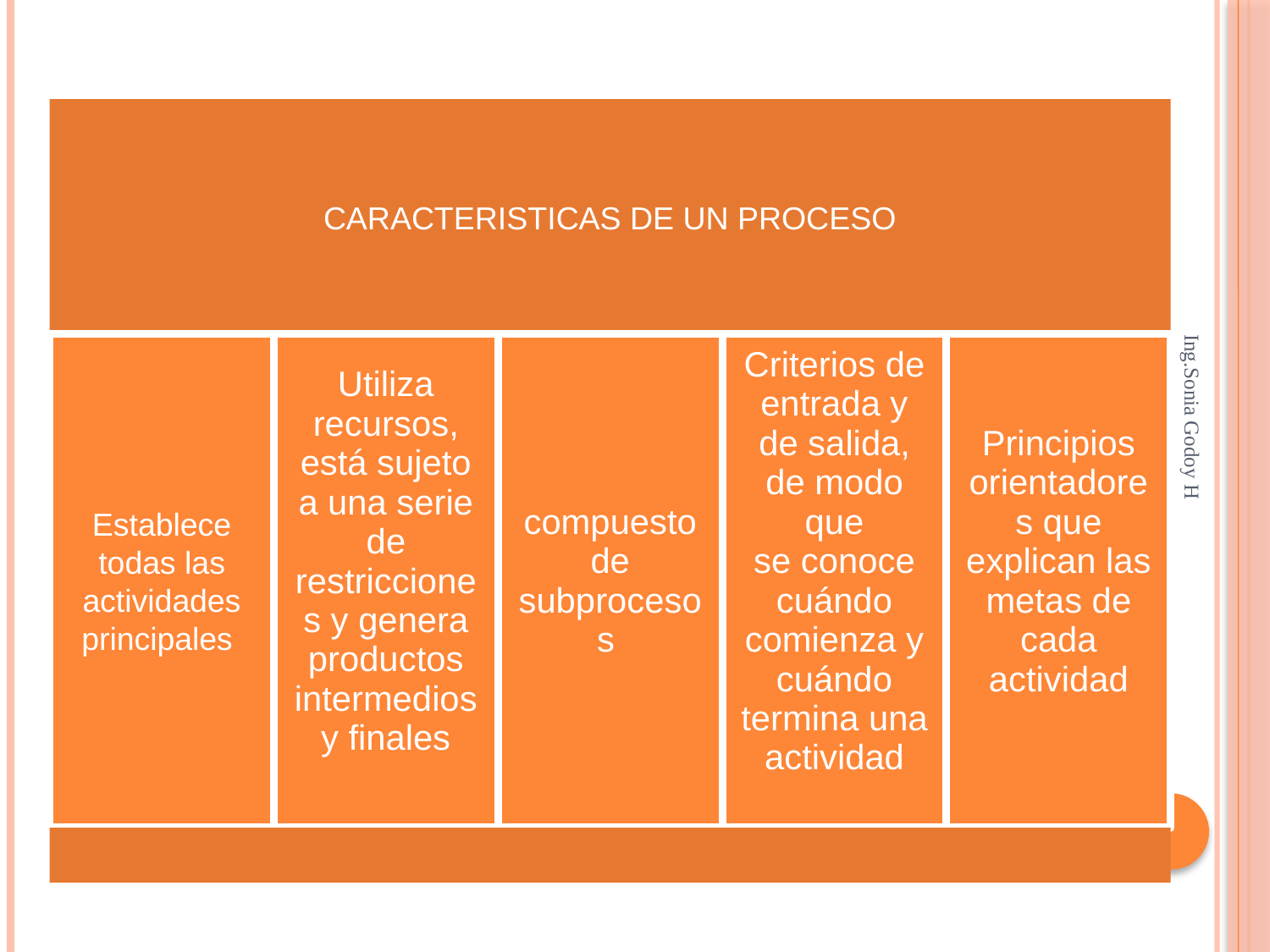

CARACTERISTICAS DE UN PROCESO
Establece todas las actividades principales
Utiliza recursos, está sujeto a una serie de restricciones y genera
productos intermedios y finales
Principios orientadores que explican las
metas de cada actividad
compuesto de subprocesos
Criterios de entrada y de salida, de modo que
se conoce cuándo comienza y cuándo termina una actividad
Ing.Sonia Godoy H